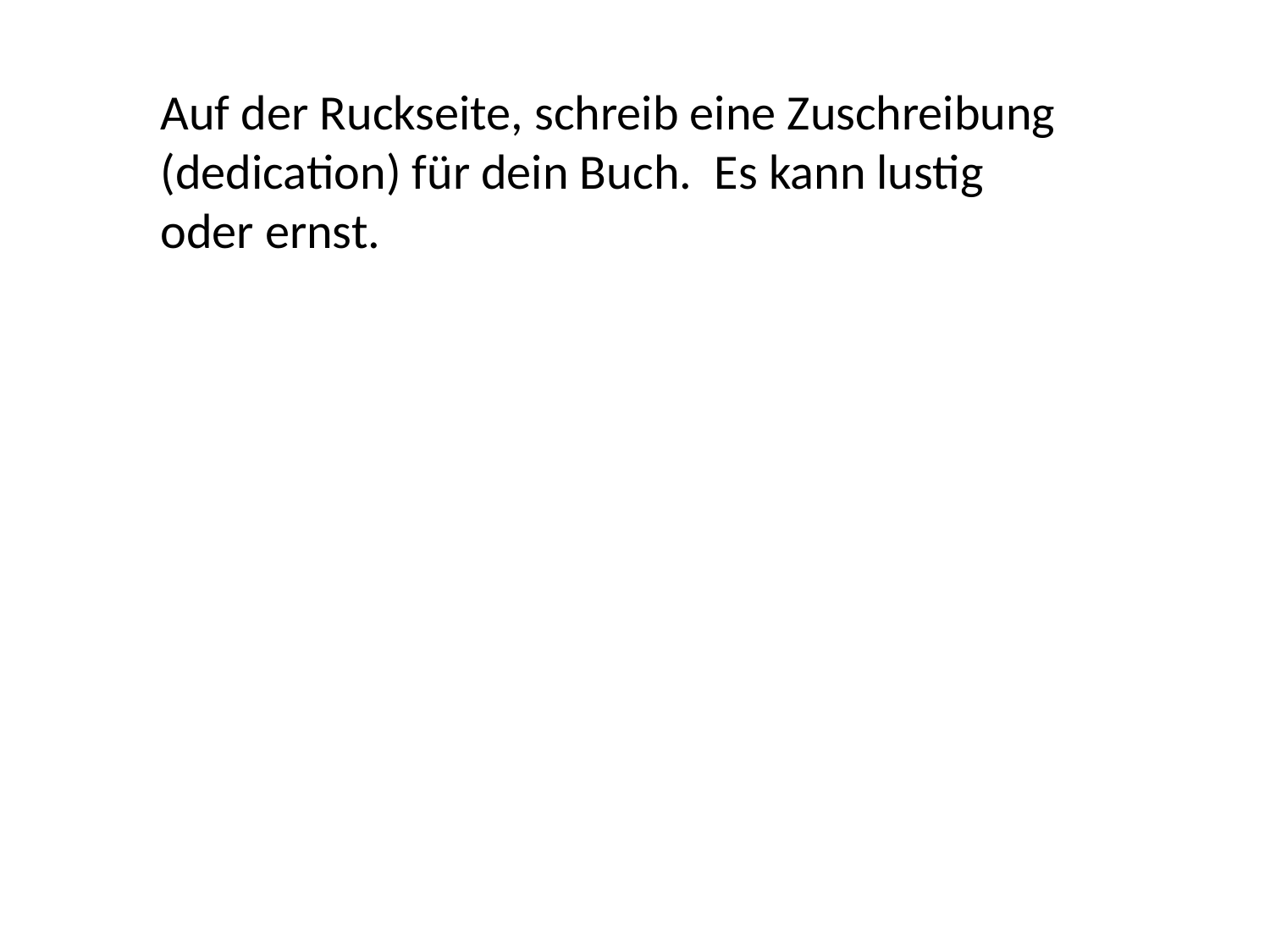

Auf der Ruckseite, schreib eine Zuschreibung (dedication) für dein Buch.  Es kann lustig oder ernst.